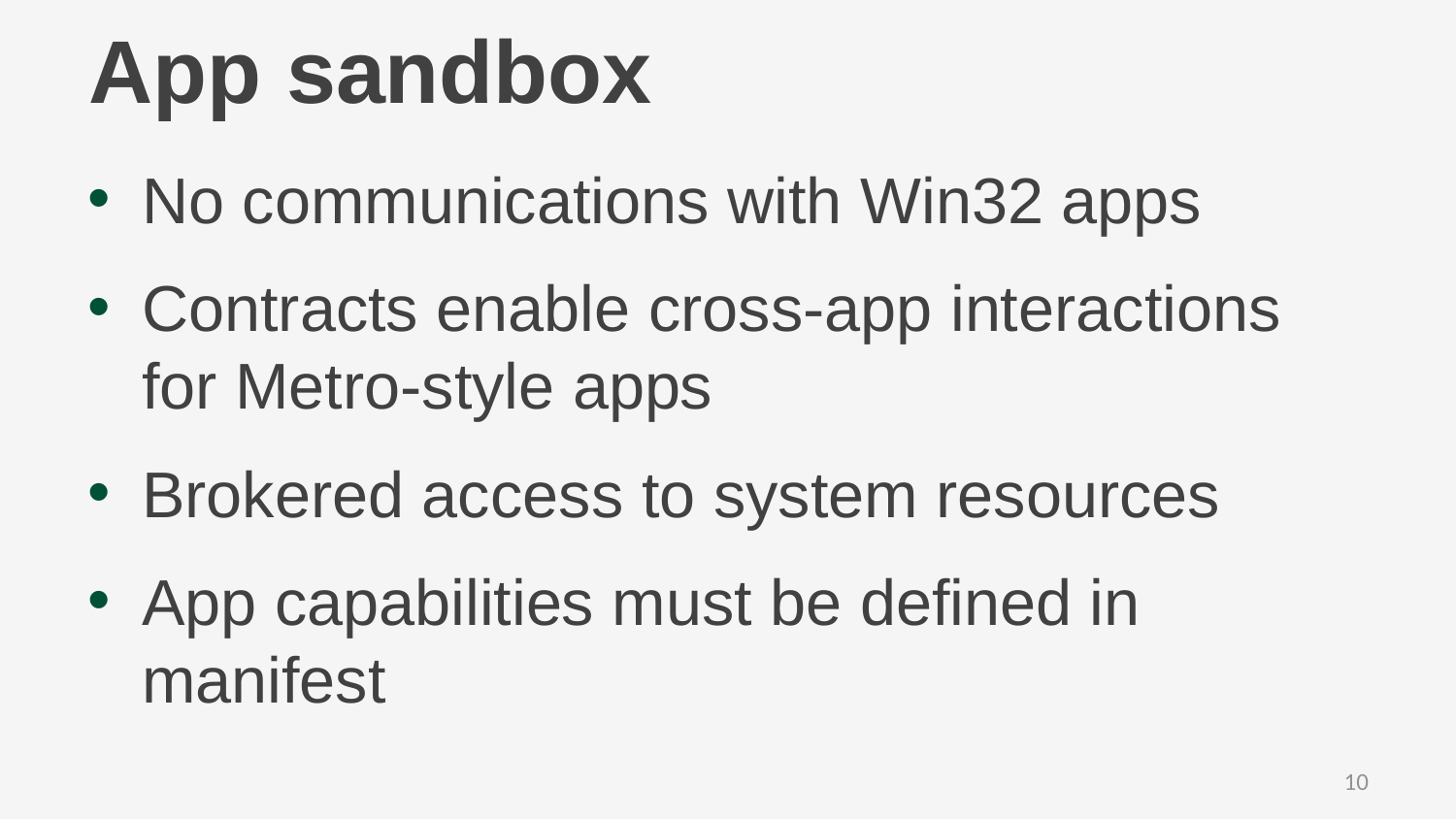

# App sandbox
No communications with Win32 apps
Contracts enable cross-app interactions for Metro-style apps
Brokered access to system resources
App capabilities must be defined in manifest
10